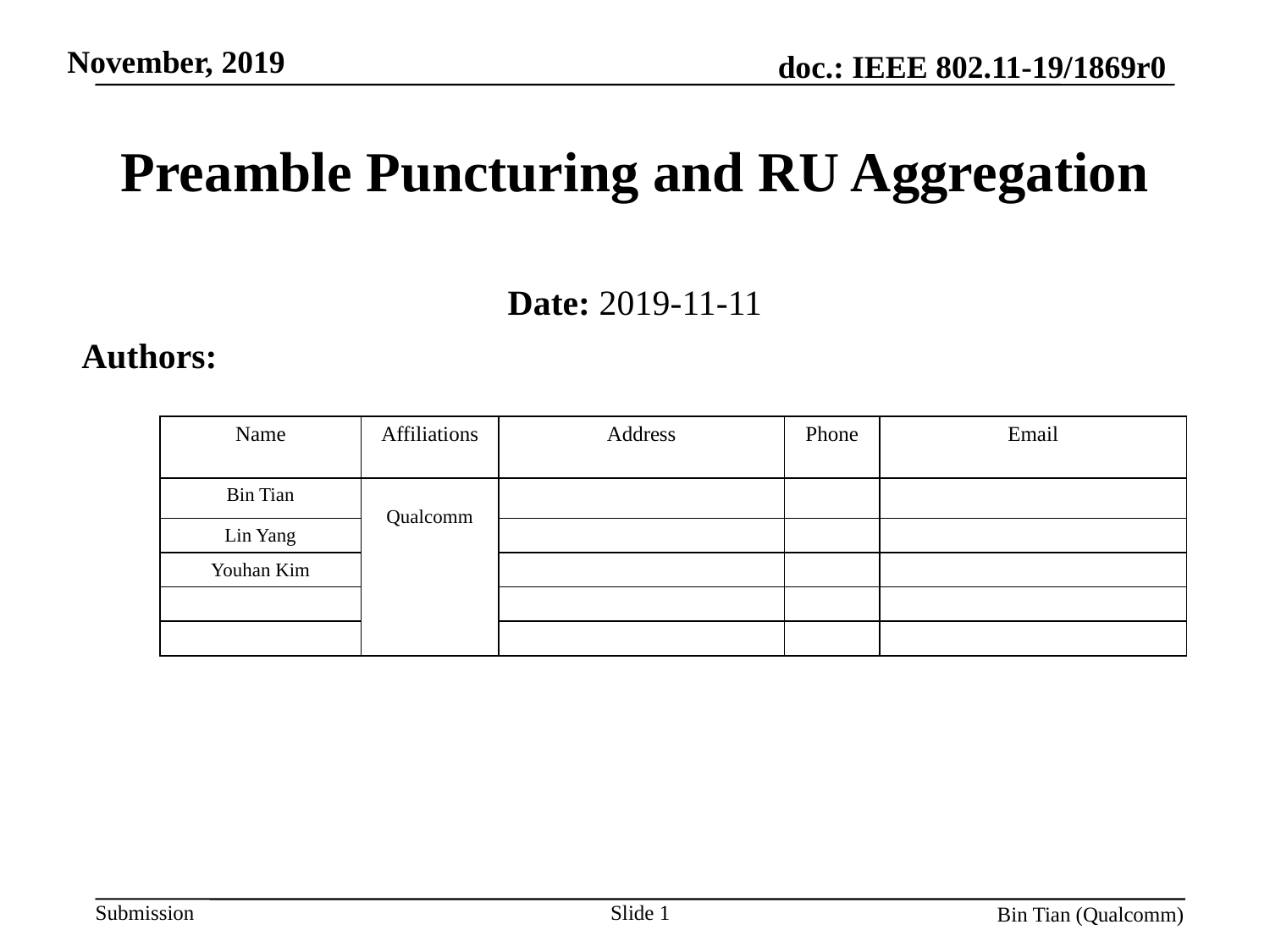

# Preamble Puncturing and RU Aggregation
Date: 2019-11-11
Authors:
| Name | Affiliations | Address | Phone | Email |
| --- | --- | --- | --- | --- |
| Bin Tian | Qualcomm |  |  |  |
| Lin Yang |  |  |  |  |
| Youhan Kim |  |  |  |  |
|  |  |  |  |  |
|  |  |  |  |  |
Slide 1